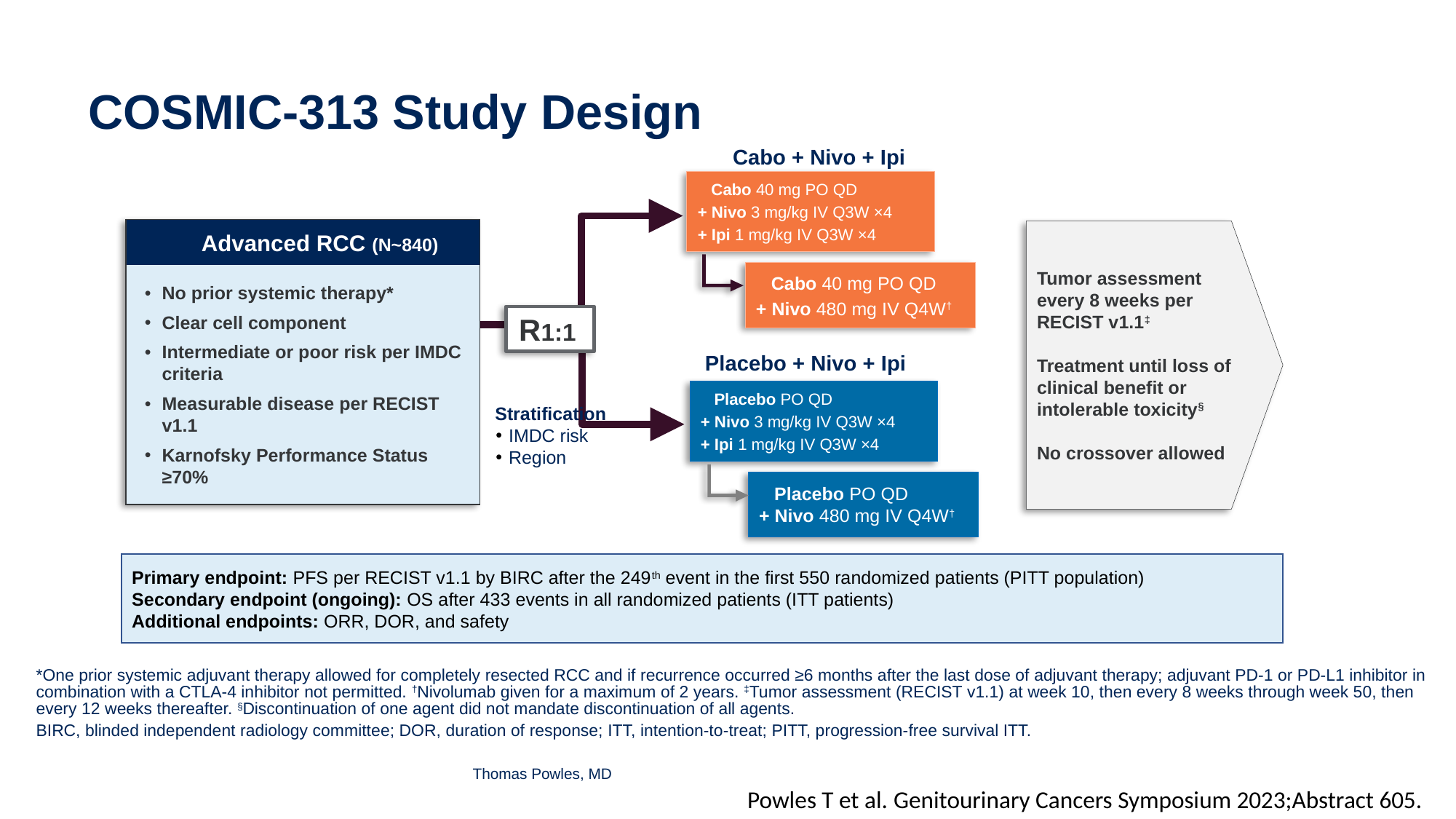

# COSMIC-313 Study Design
Cabo + Nivo + Ipi
   Cabo 40 mg PO QD
+ Nivo 3 mg/kg IV Q3W ×4
+ Ipi 1 mg/kg IV Q3W ×4
| Advanced RCC (N~840) |
| --- |
| No prior systemic therapy\* Clear cell component Intermediate or poor risk per IMDC criteria Measurable disease per RECIST v1.1 Karnofsky Performance Status ≥70% |
Tumor assessment every 8 weeks per RECIST v1.1‡

Treatment until loss of clinical benefit or intolerable toxicity§

No crossover allowed

   Cabo 40 mg PO QD
+ Nivo 480 mg IV Q4W†
R1:1
Placebo + Nivo + Ipi
   Placebo PO QD
+ Nivo 3 mg/kg IV Q3W ×4
+ Ipi 1 mg/kg IV Q3W ×4
Stratification
IMDC risk
Region

   Placebo PO QD
+ Nivo 480 mg IV Q4W†
Primary endpoint: PFS per RECIST v1.1 by BIRC after the 249th event in the first 550 randomized patients (PITT population)
Secondary endpoint (ongoing): OS after 433 events in all randomized patients (ITT patients)
Additional endpoints: ORR, DOR, and safety
*One prior systemic adjuvant therapy allowed for completely resected RCC and if recurrence occurred ≥6 months after the last dose of adjuvant therapy; adjuvant PD-1 or PD-L1 inhibitor in combination with a CTLA-4 inhibitor not permitted. †Nivolumab given for a maximum of 2 years. ‡Tumor assessment (RECIST v1.1) at week 10, then every 8 weeks through week 50, then every 12 weeks thereafter. §Discontinuation of one agent did not mandate discontinuation of all agents.
BIRC, blinded independent radiology committee; DOR, duration of response; ITT, intention-to-treat; PITT, progression-free survival ITT.
Thomas Powles, MD
Powles T et al. Genitourinary Cancers Symposium 2023;Abstract 605.